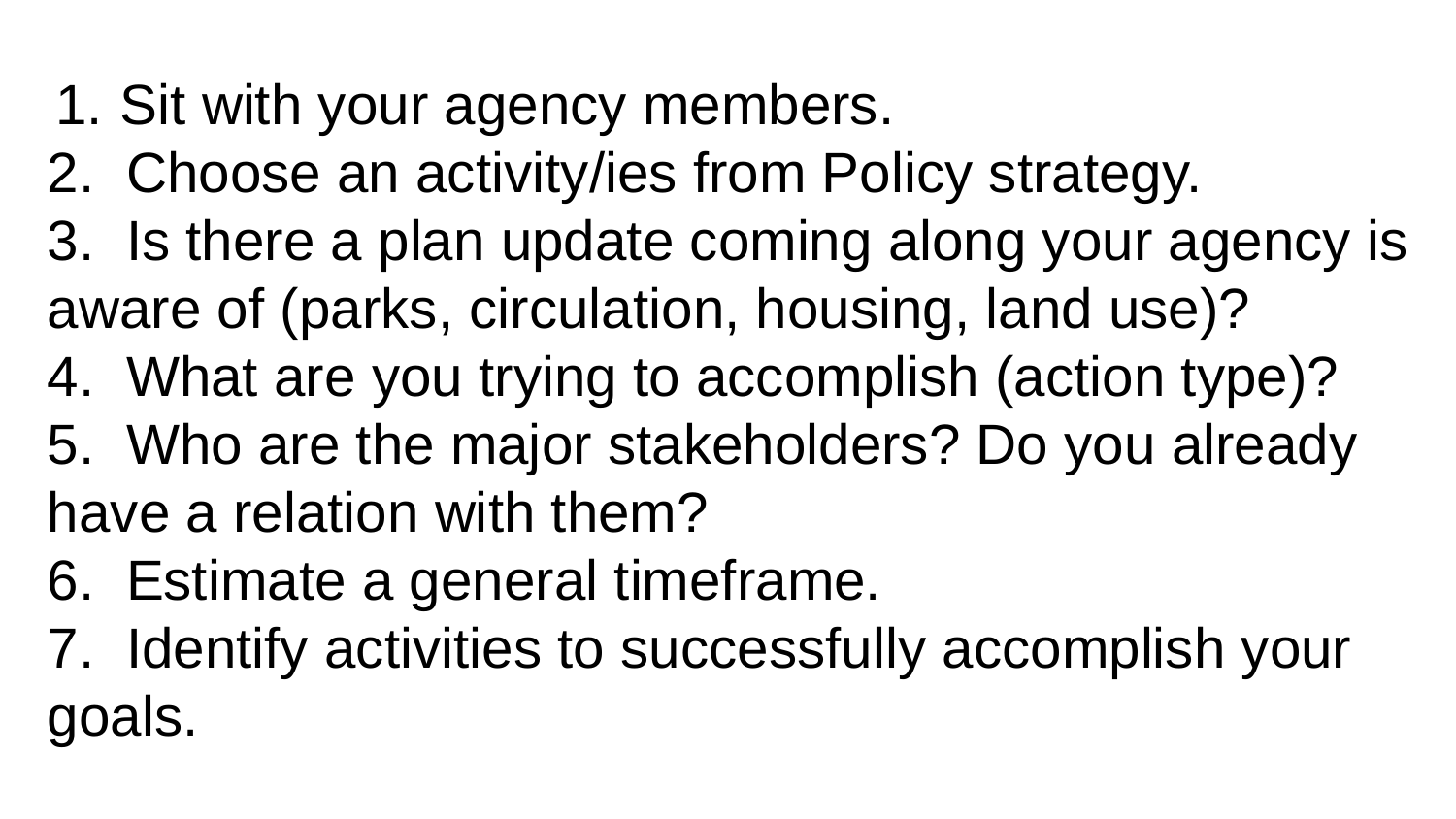

# Sit with your agency members.
2.  Choose an activity/ies from Policy strategy.
3.  Is there a plan update coming along your agency is aware of (parks, circulation, housing, land use)?
4.  What are you trying to accomplish (action type)?
5.  Who are the major stakeholders? Do you already have a relation with them?
6.  Estimate a general timeframe.
7.  Identify activities to successfully accomplish your goals.